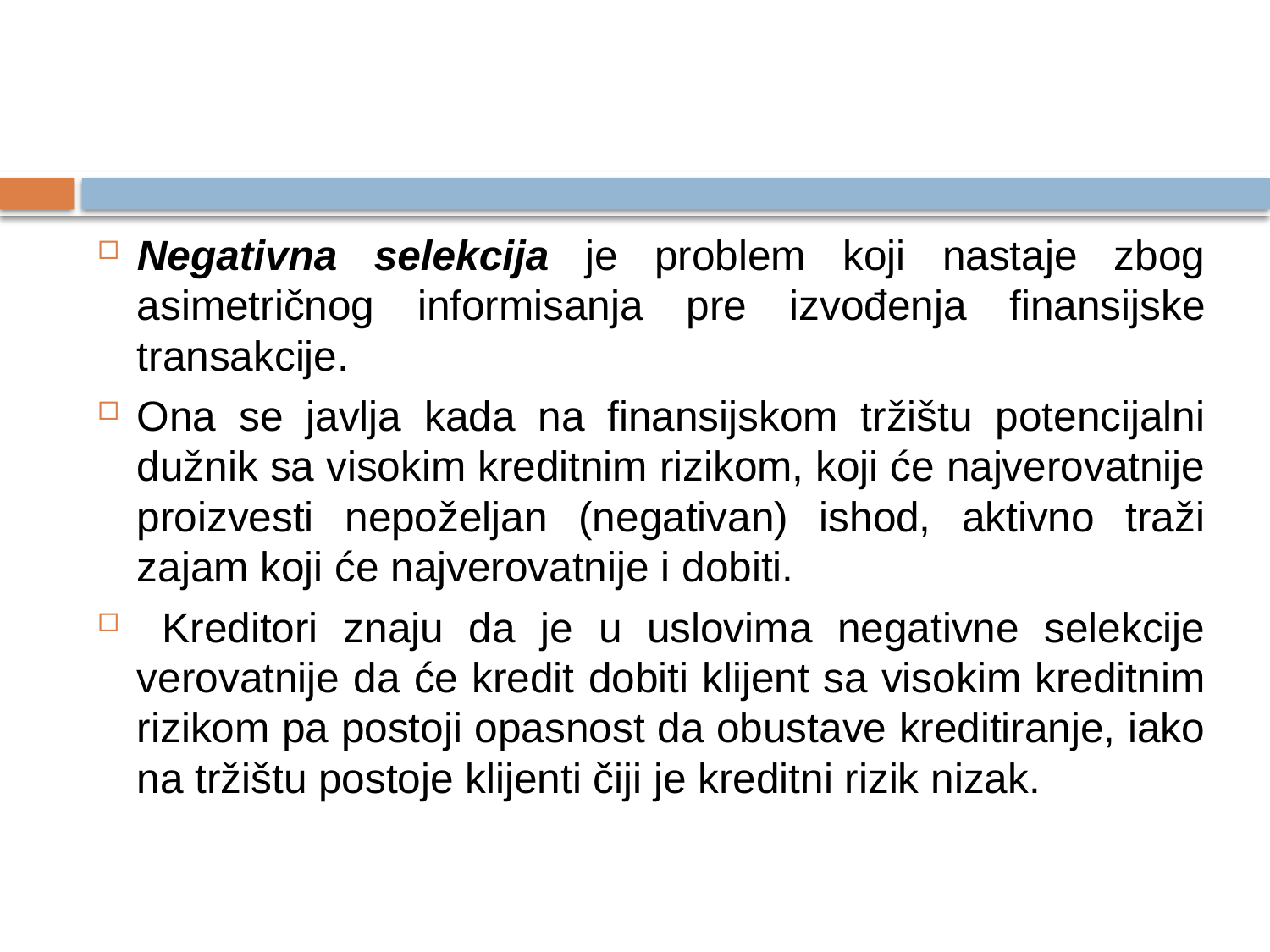

#
Negativna selekcija je problem koji nastaje zbog asimetričnog informisanja pre izvođenja finansijske transakcije.
Ona se javlja kada na finansijskom tržištu potencijalni dužnik sa visokim kreditnim rizikom, koji će najverovatnije proizvesti nepoželjan (negativan) ishod, aktivno traži zajam koji će najverovatnije i dobiti.
 Kreditori znaju da je u uslovima negativne selekcije verovatnije da će kredit dobiti klijent sa visokim kreditnim rizikom pa postoji opasnost da obustave kreditiranje, iako na tržištu postoje klijenti čiji je kreditni rizik nizak.